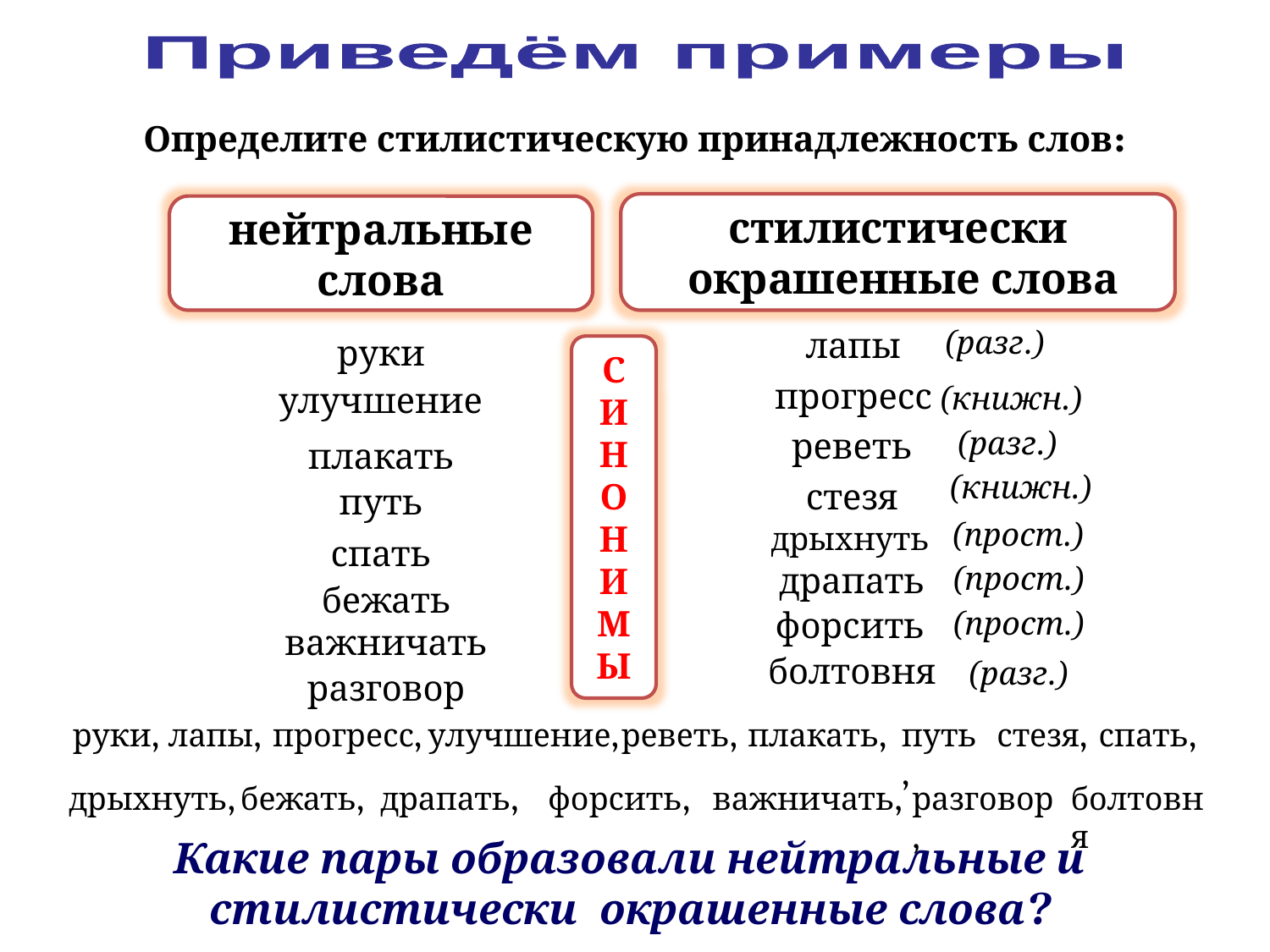

Приведём примеры
Определите стилистическую принадлежность слов:
стилистически
 окрашенные слова
нейтральные
слова
лапы
(разг.)
руки
С
И
Н
О
Н
И
М
Ы
прогресс
улучшение
(книжн.)
(разг.)
реветь
плакать
(книжн.)
стезя
путь
(прост.)
дрыхнуть
спать
драпать
(прост.)
бежать
форсить
(прост.)
важничать
болтовня
(разг.)
разговор
руки,
лапы,
прогресс,
улучшение,
реветь,
плакать,
путь,
стезя,
спать,
дрыхнуть,
бежать,
драпать,
форсить,
важничать,
разговор,
болтовня
Какие пары образовали нейтральные и
стилистически  окрашенные слова?